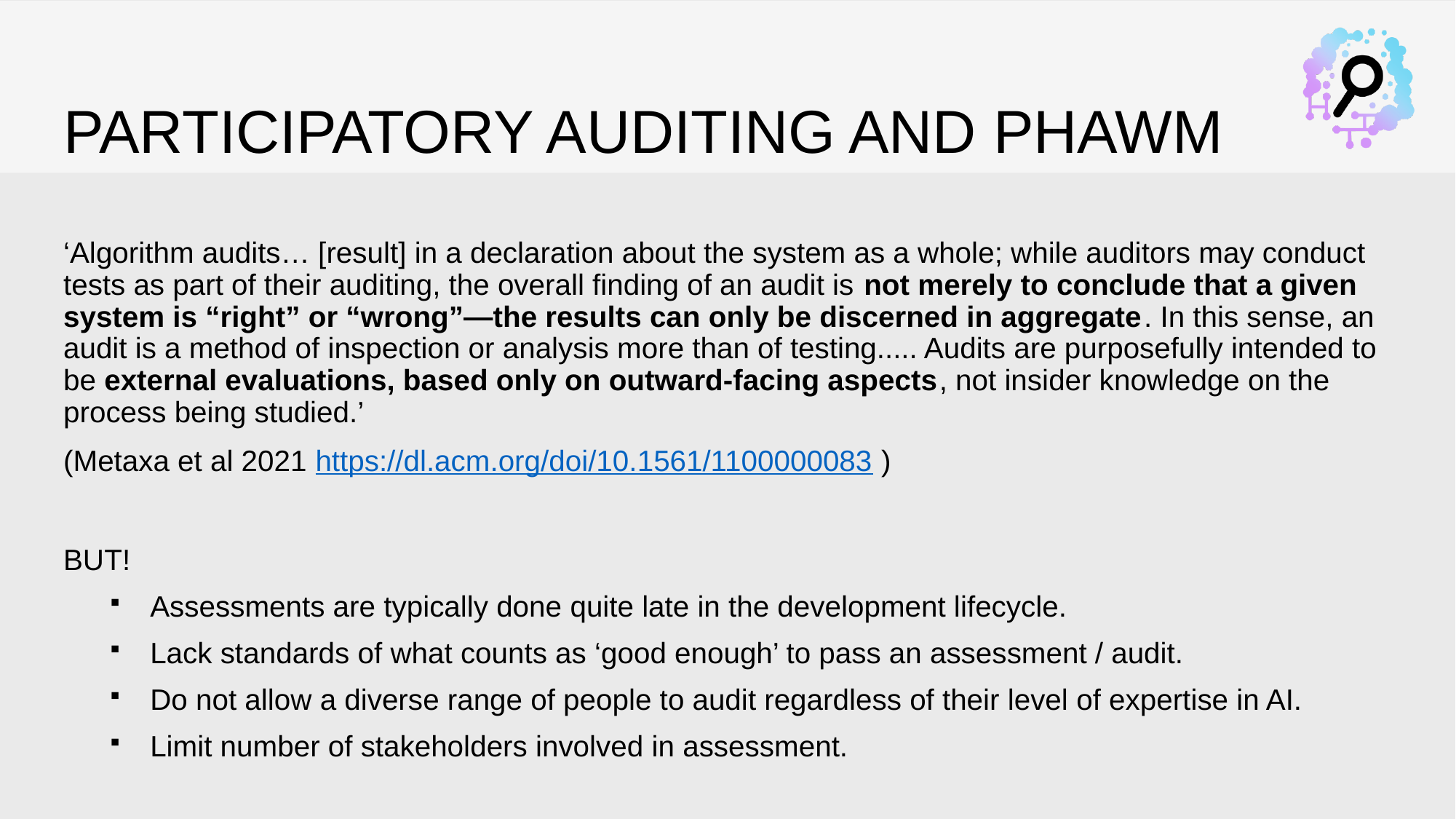

# Participatory auditing and phawm
‘Algorithm audits… [result] in a declaration about the system as a whole; while auditors may conduct tests as part of their auditing, the overall finding of an audit is not merely to conclude that a given system is “right” or “wrong”—the results can only be discerned in aggregate. ​In this sense, an audit is a method of inspection or analysis more than of testing..... Audits are purposefully intended to be external evaluations, based only on outward-facing aspects, not insider knowledge on the process being studied.’
(Metaxa et al 2021 https://dl.acm.org/doi/10.1561/1100000083 )

BUT!
Assessments are typically done quite late in the development lifecycle.​
Lack standards of what counts as ‘good enough’ to pass an assessment / audit.​
Do not allow a diverse range of people to audit regardless of their level of expertise in AI.
Limit number of stakeholders involved in assessment.